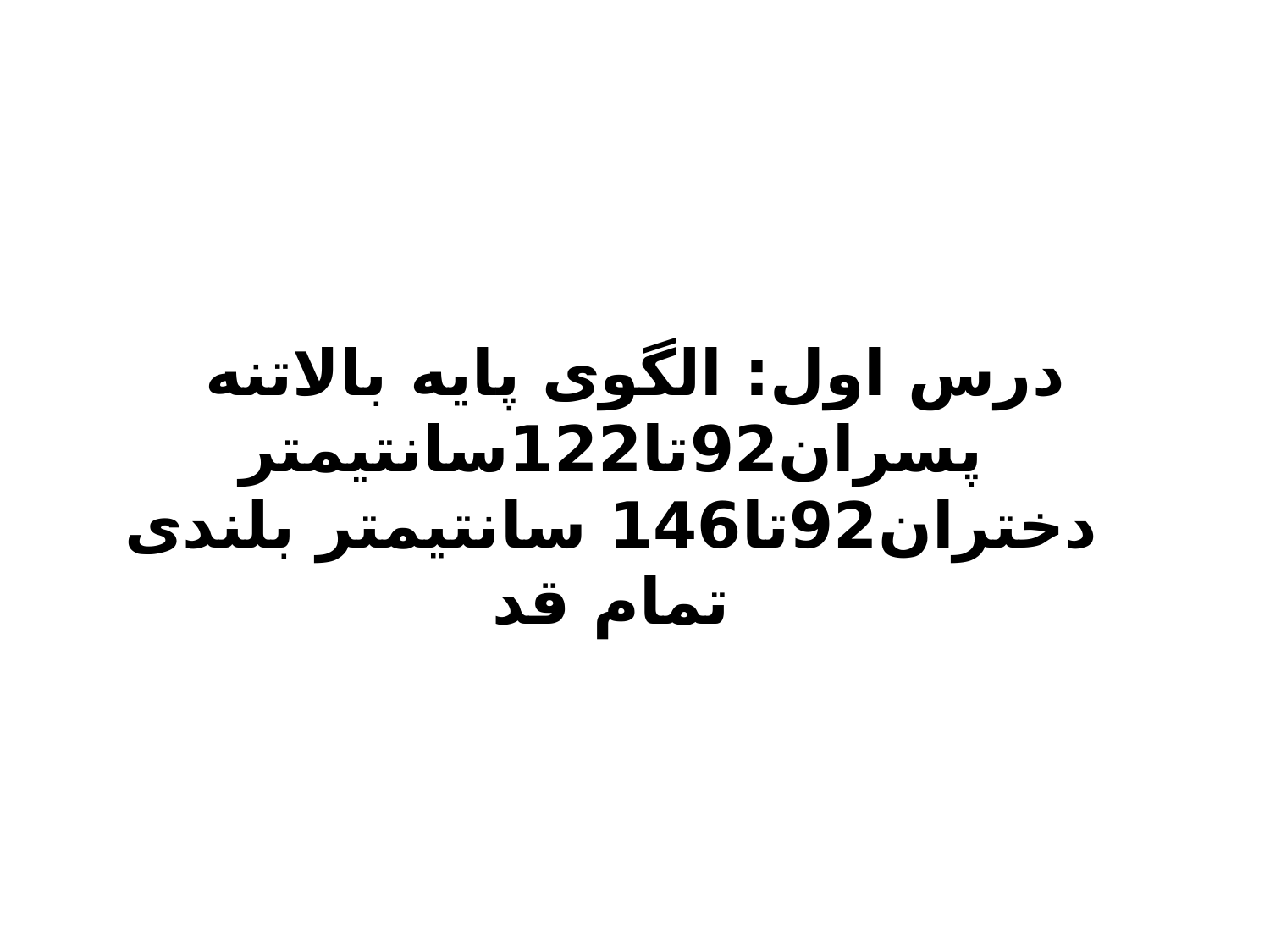

درس اول: الگوی پایه بالاتنه پسران92تا122سانتیمتر دختران92تا146 سانتیمتر بلندی تمام قد